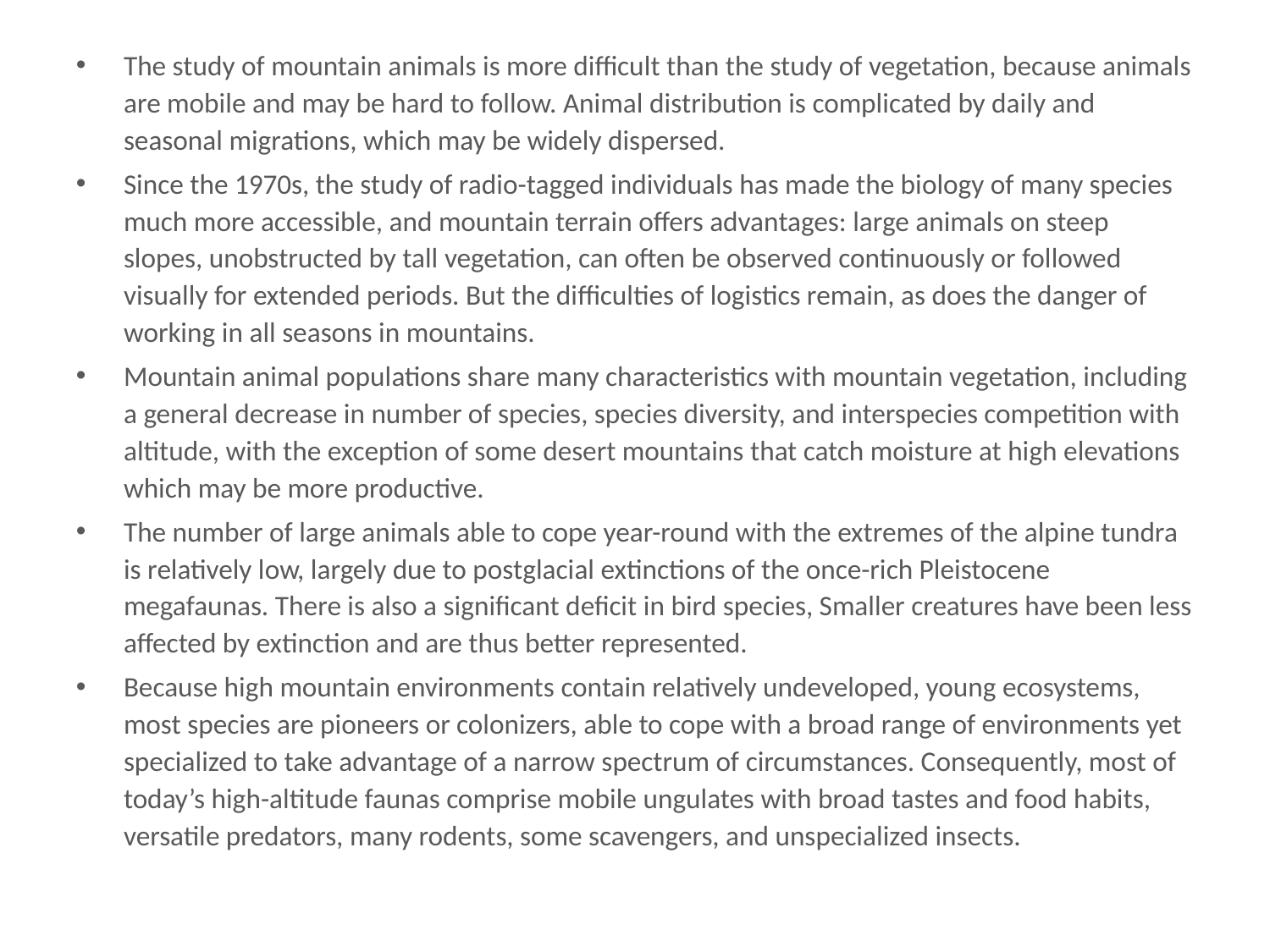

# The study of mountain animals is more difficult than the study of vegetation,...
The study of mountain animals is more difficult than the study of vegetation, because animals are mobile and may be hard to follow. Animal distribution is complicated by daily and seasonal migrations, which may be widely dispersed.
Since the 1970s, the study of radio-tagged individuals has made the biology of many species much more accessible, and mountain terrain offers advantages: large animals on steep slopes, unobstructed by tall vegetation, can often be observed continuously or followed visually for extended periods. But the difficulties of logistics remain, as does the danger of working in all seasons in mountains.
Mountain animal populations share many characteristics with mountain vegetation, including a general decrease in number of species, species diversity, and interspecies competition with altitude, with the exception of some desert mountains that catch moisture at high elevations which may be more productive.
The number of large animals able to cope year-round with the extremes of the alpine tundra is relatively low, largely due to postglacial extinctions of the once-rich Pleistocene megafaunas. There is also a significant deficit in bird species, Smaller creatures have been less affected by extinction and are thus better represented.
Because high mountain environments contain relatively undeveloped, young ecosystems, most species are pioneers or colonizers, able to cope with a broad range of environments yet specialized to take advantage of a narrow spectrum of circumstances. Consequently, most of today’s high-altitude faunas comprise mobile ungulates with broad tastes and food habits, versatile predators, many rodents, some scavengers, and unspecialized insects.